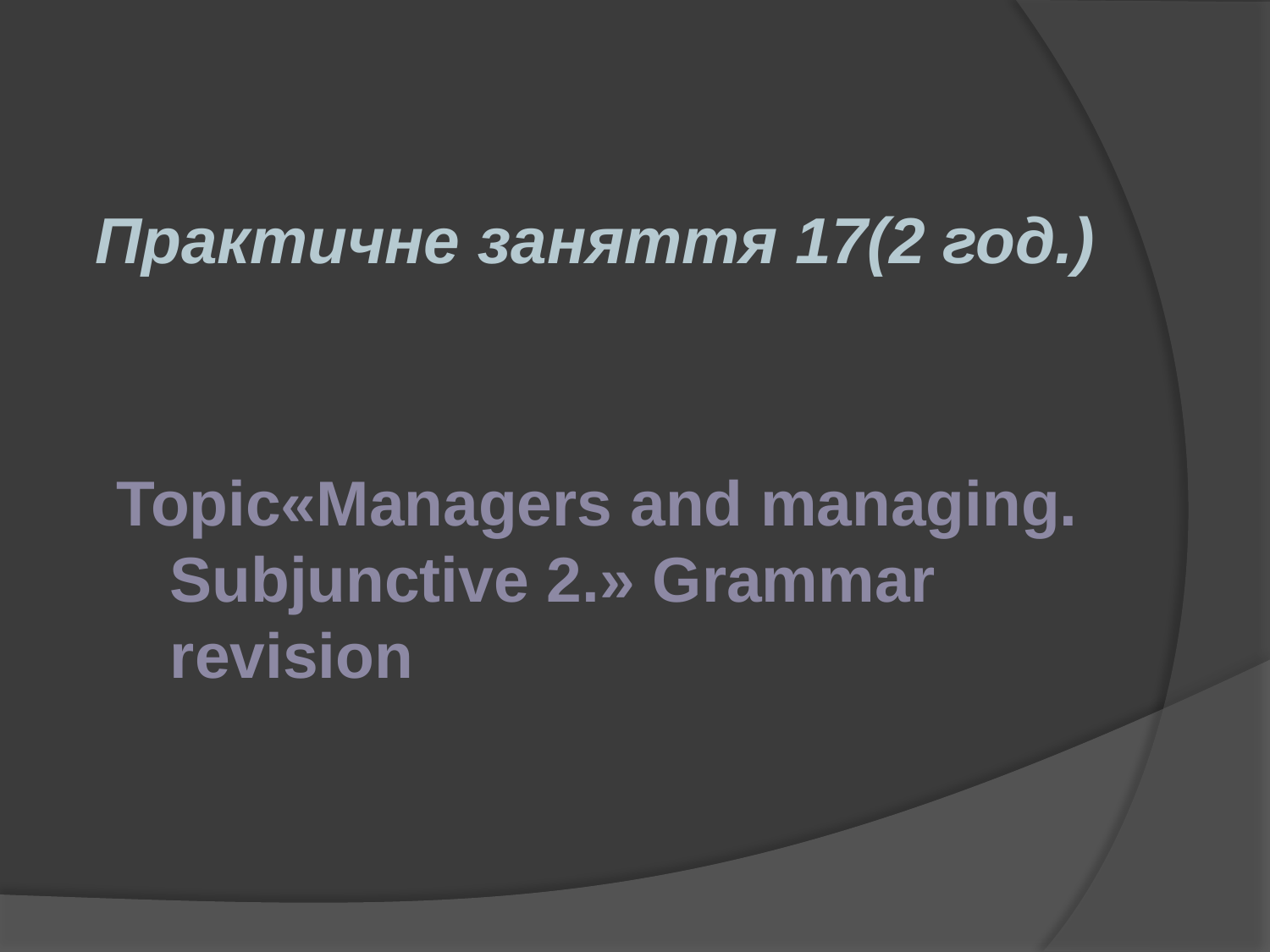

# Практичне заняття 17(2 год.)
Topic«Managers and managing. Subjunctive 2.» Grammar revision